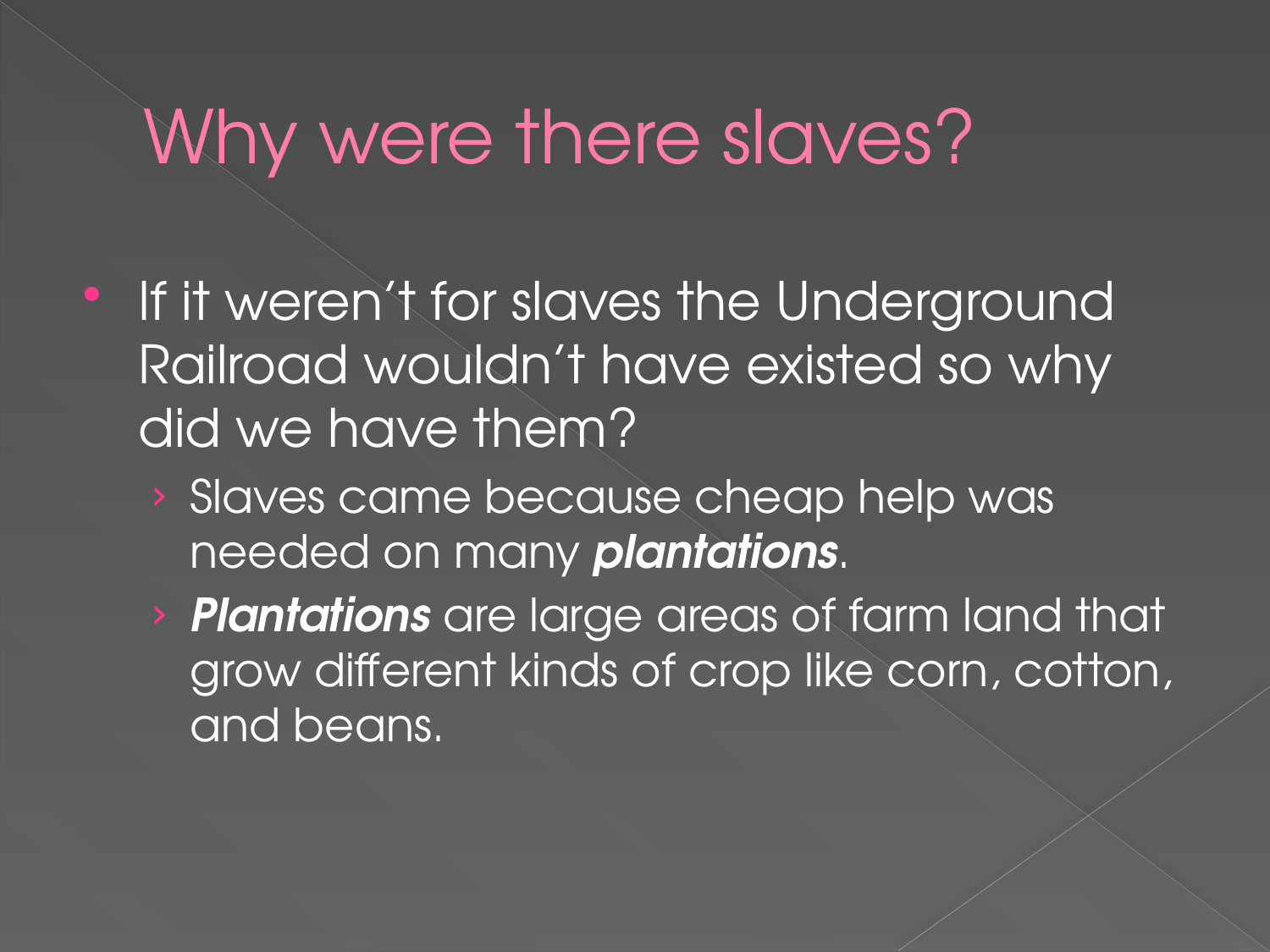

# Why were there slaves?
If it weren’t for slaves the Underground Railroad wouldn’t have existed so why did we have them?
Slaves came because cheap help was needed on many plantations.
Plantations are large areas of farm land that grow different kinds of crop like corn, cotton, and beans.